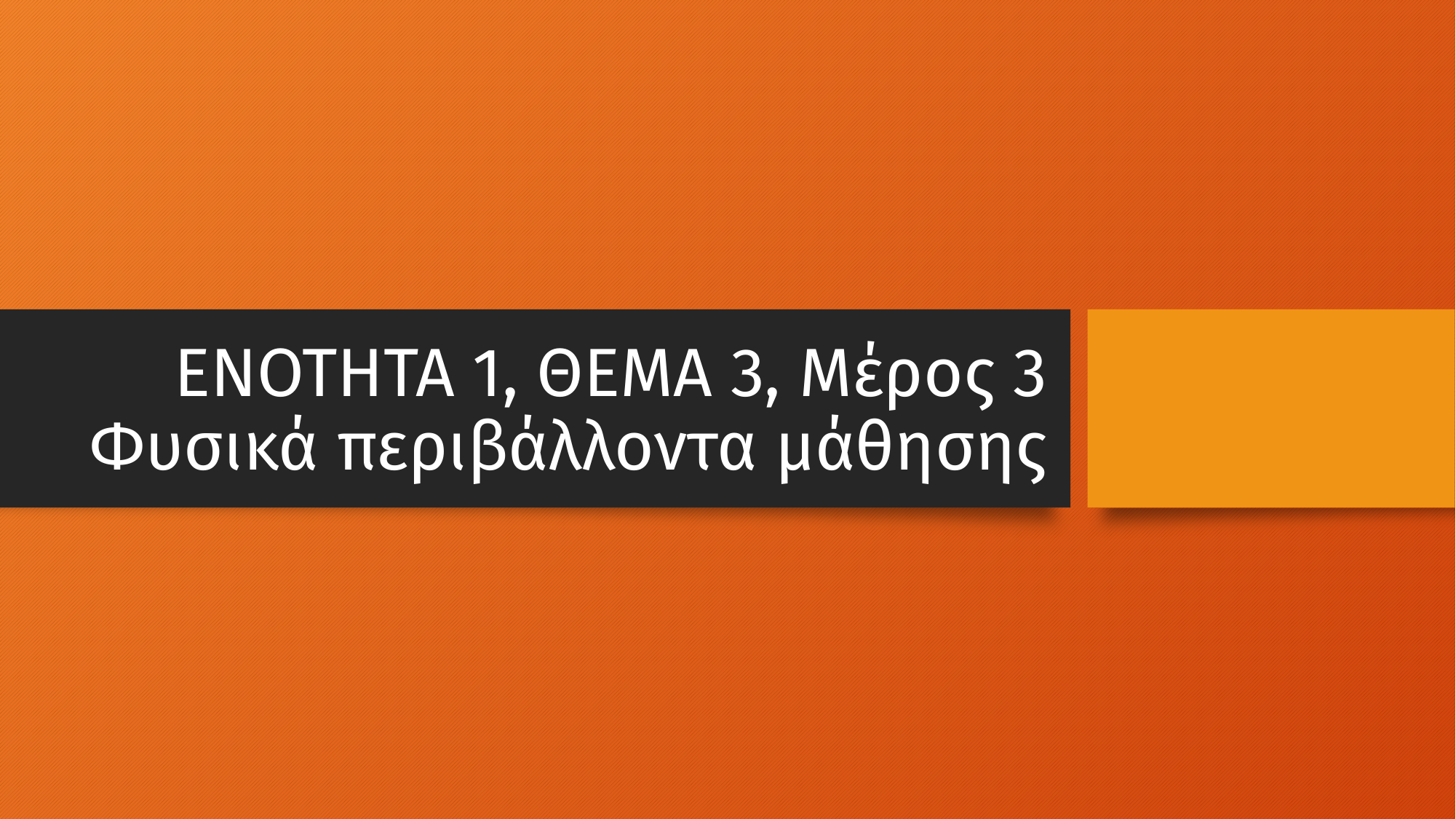

# ΕΝΟΤΗΤΑ 1, ΘΕΜΑ 3, Μέρος 3 Φυσικά περιβάλλοντα μάθησης